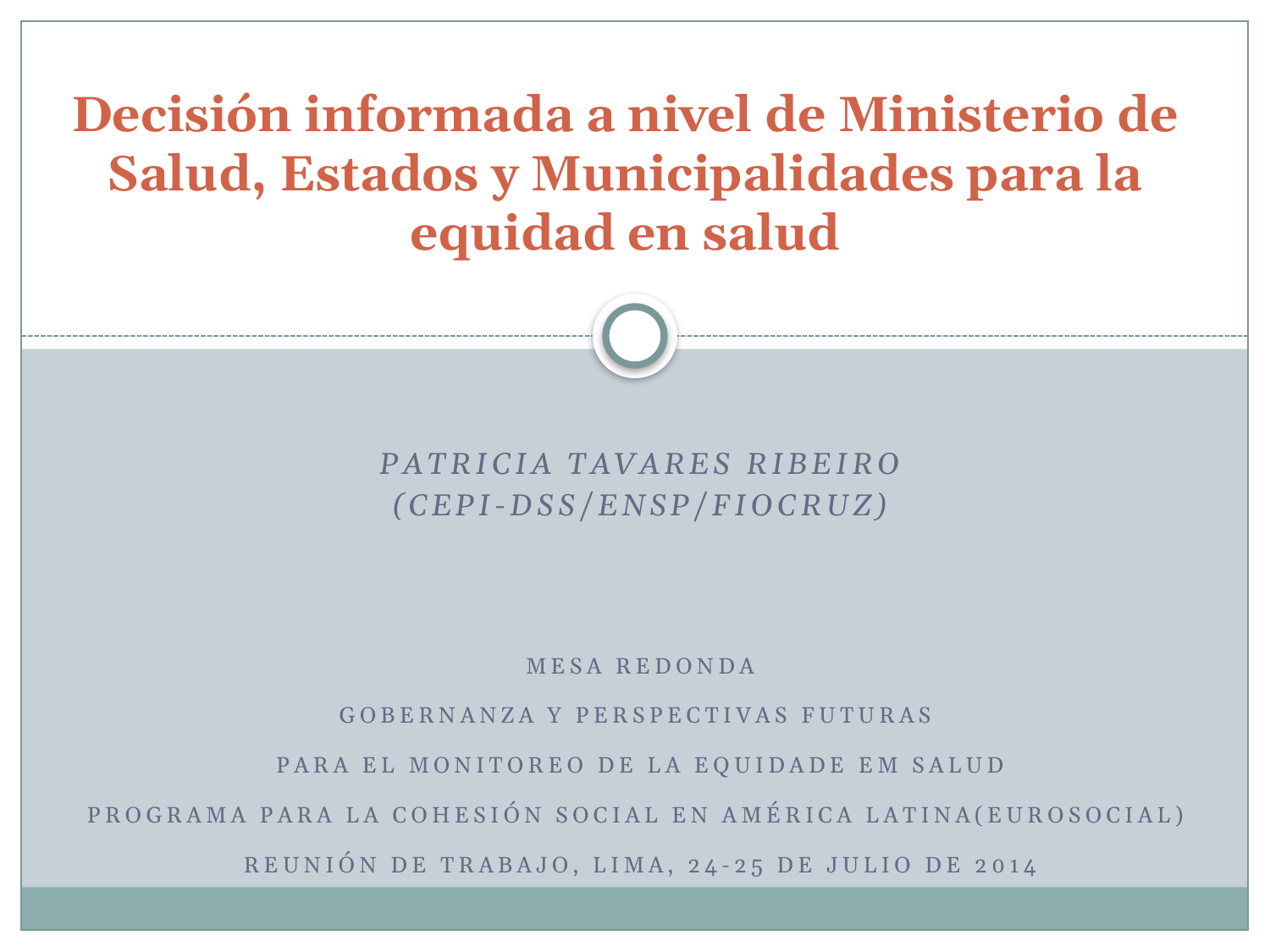

# Decisión informada a nivel de Ministerio de Salud, Estados y Municipalidades para la equidad en salud

Patricia Tavares ribeiro
(CEPI-DSS/ENSP/fiocruz)

Mesa Redonda
Gobernanza Y perspectivas futuras
para el monitoreo de la equidade em salud
Programa para la cohesión social en américa latina(eurosocial)
reunión de Trabajo, Lima, 24-25 de Julio de 2014